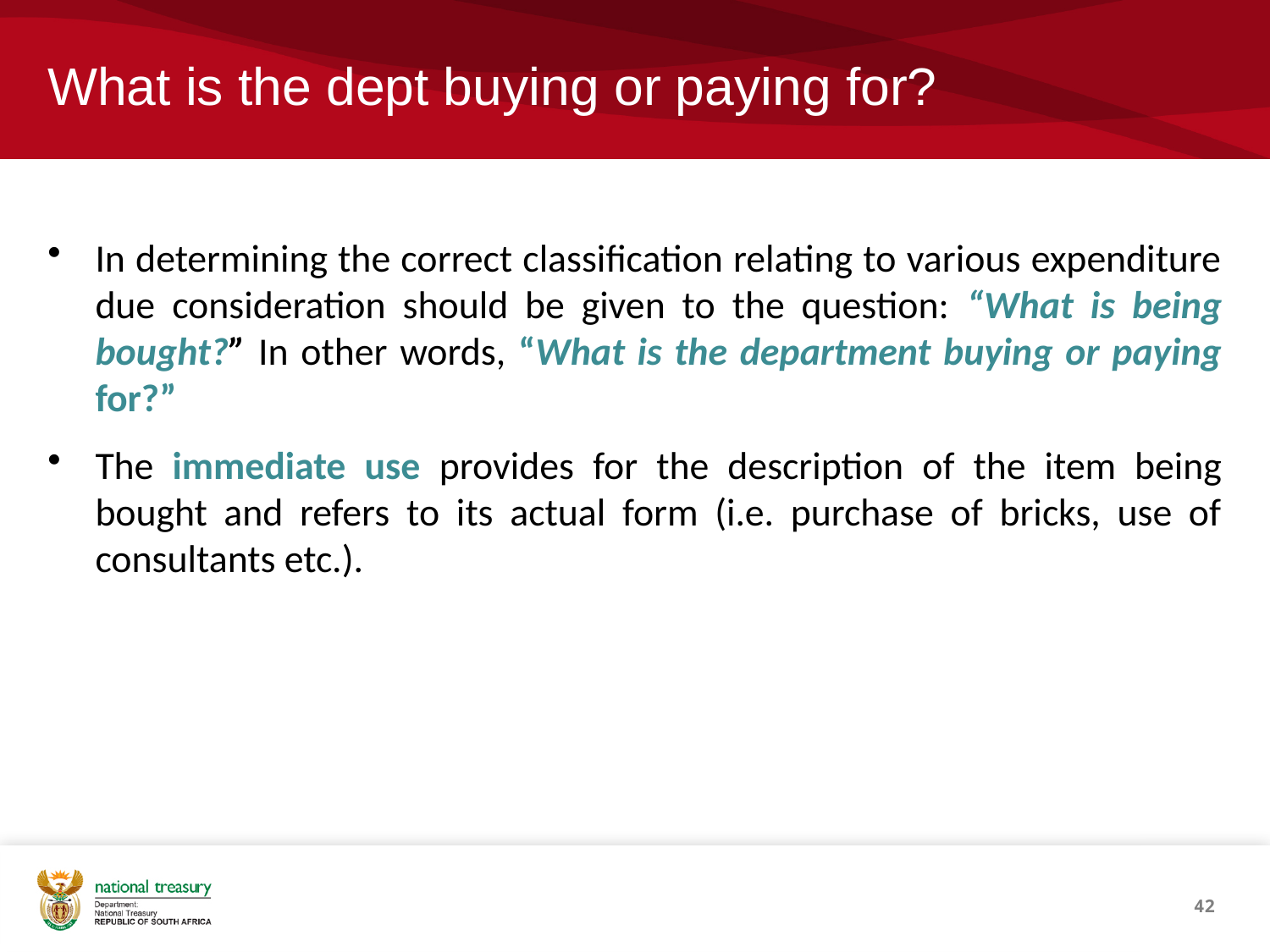

# What is the dept buying or paying for?

In determining the correct classification relating to various expenditure due consideration should be given to the question: “What is being bought?” In other words, “What is the department buying or paying for?”
The immediate use provides for the description of the item being bought and refers to its actual form (i.e. purchase of bricks, use of consultants etc.).
42